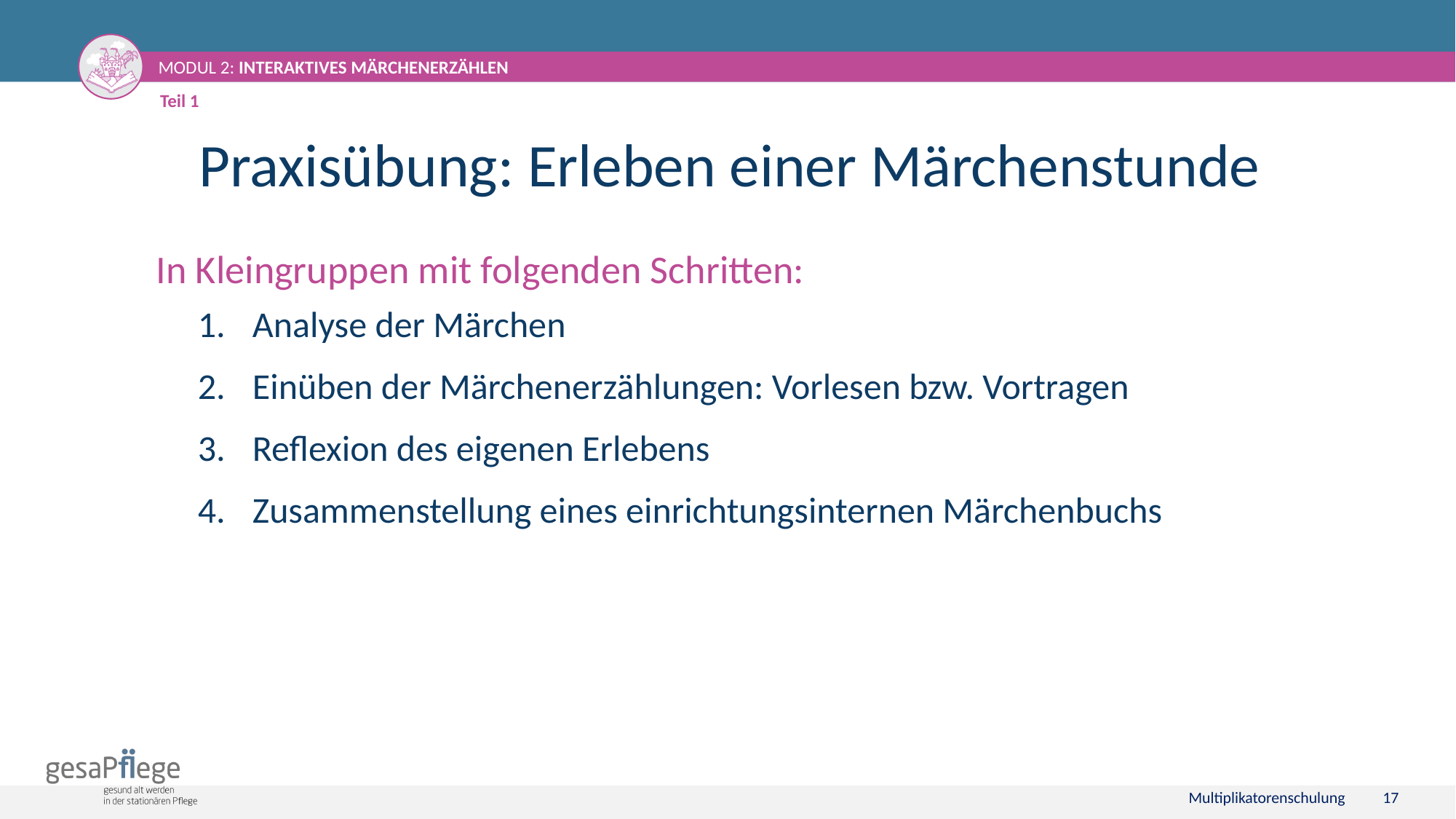

Teil 1
# Praxisübung: Erleben einer Märchenstunde
In Kleingruppen mit folgenden Schritten:
Analyse der Märchen
Einüben der Märchenerzählungen: Vorlesen bzw. Vortragen
Reflexion des eigenen Erlebens
Zusammenstellung eines einrichtungsinternen Märchenbuchs
Multiplikatorenschulung
17